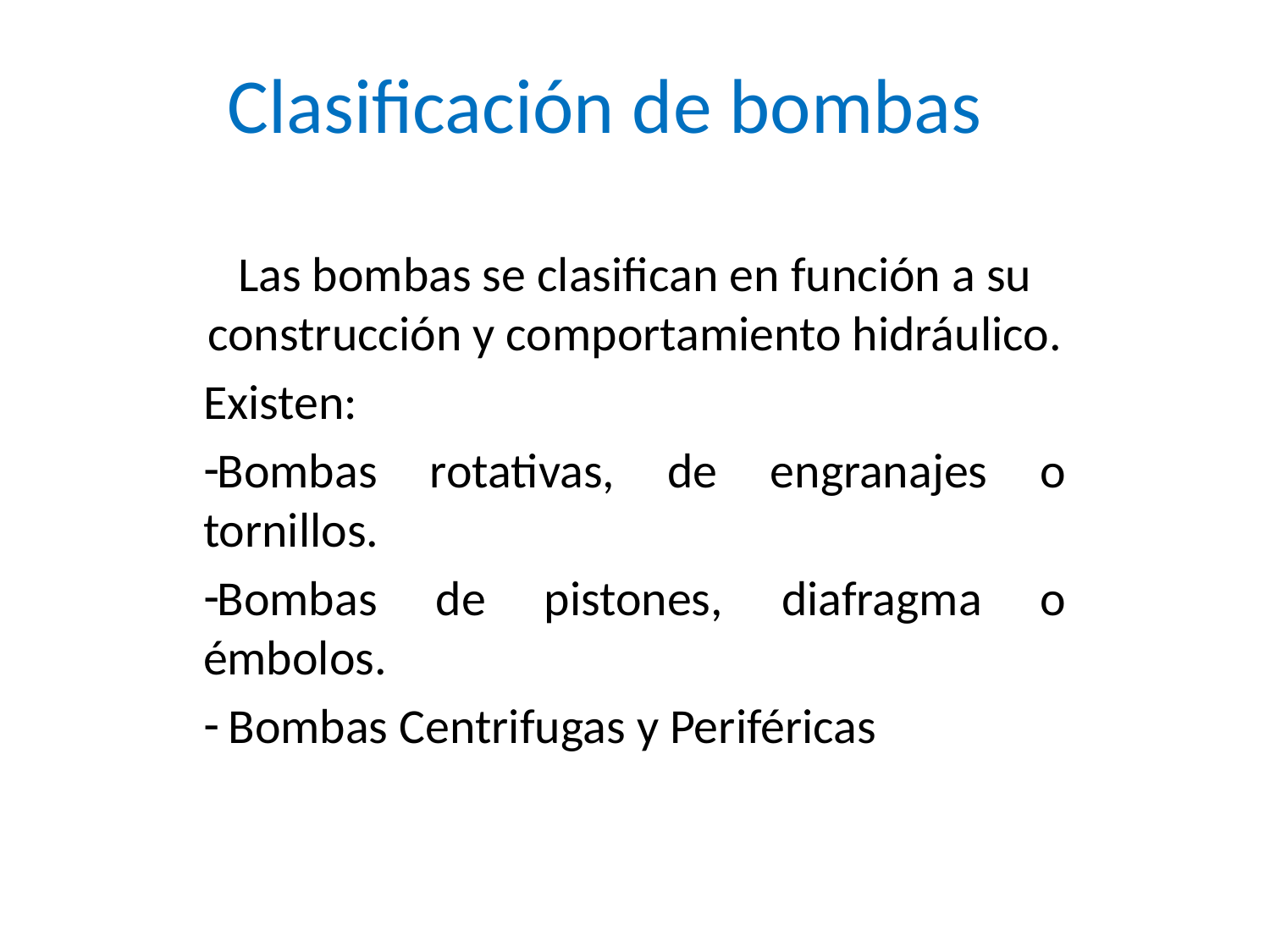

# Clasificación de bombas
Las bombas se clasifican en función a su construcción y comportamiento hidráulico.
Existen:
Bombas rotativas, de engranajes o tornillos.
Bombas de pistones, diafragma o émbolos.
 Bombas Centrifugas y Periféricas